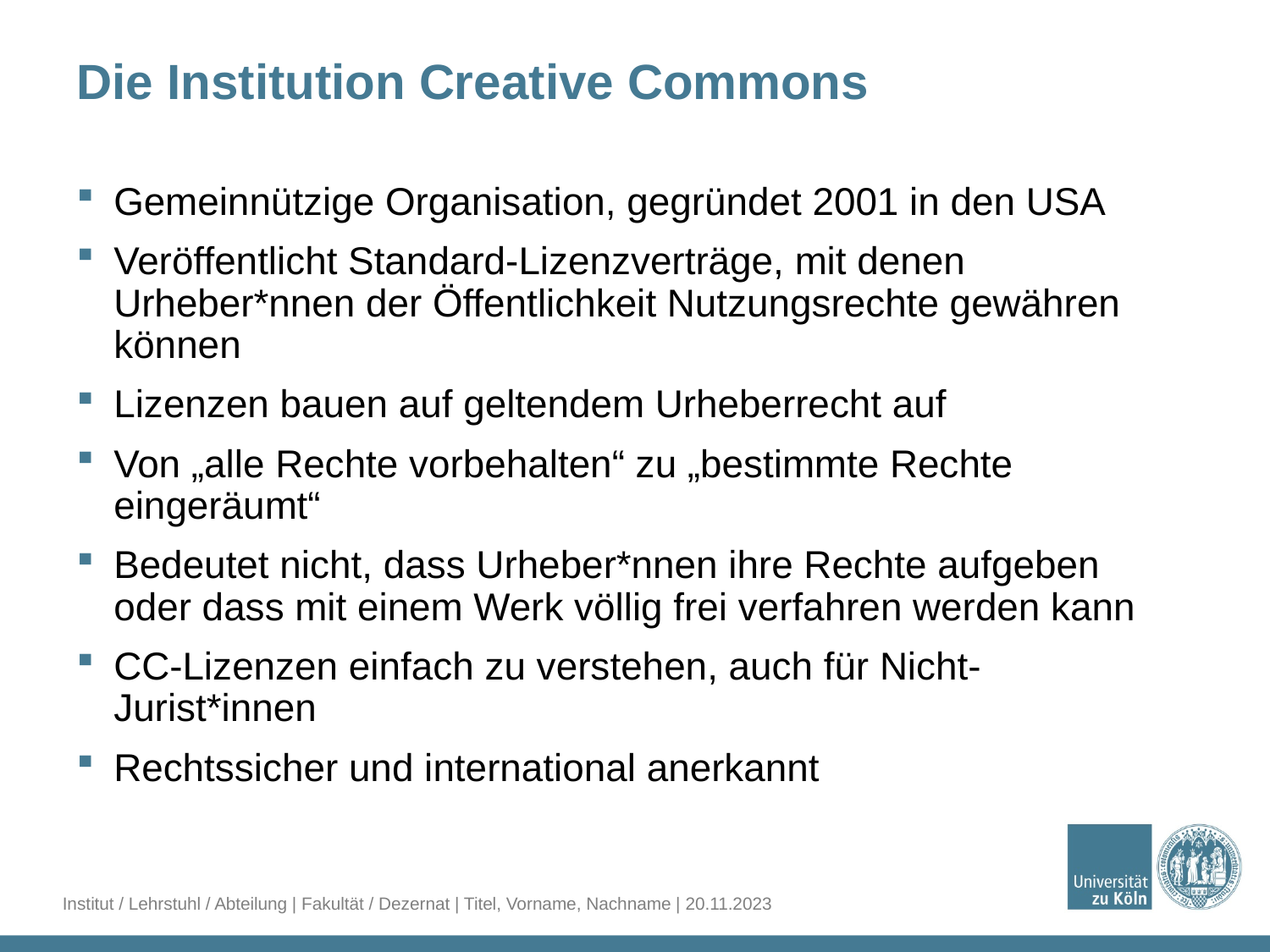

# Die Institution Creative Commons
Gemeinnützige Organisation, gegründet 2001 in den USA
Veröffentlicht Standard-Lizenzverträge, mit denen Urheber*nnen der Öffentlichkeit Nutzungsrechte gewähren können
Lizenzen bauen auf geltendem Urheberrecht auf
Von „alle Rechte vorbehalten“ zu „bestimmte Rechte eingeräumt“
Bedeutet nicht, dass Urheber*nnen ihre Rechte aufgeben oder dass mit einem Werk völlig frei verfahren werden kann
CC-Lizenzen einfach zu verstehen, auch für Nicht-Jurist*innen
Rechtssicher und international anerkannt